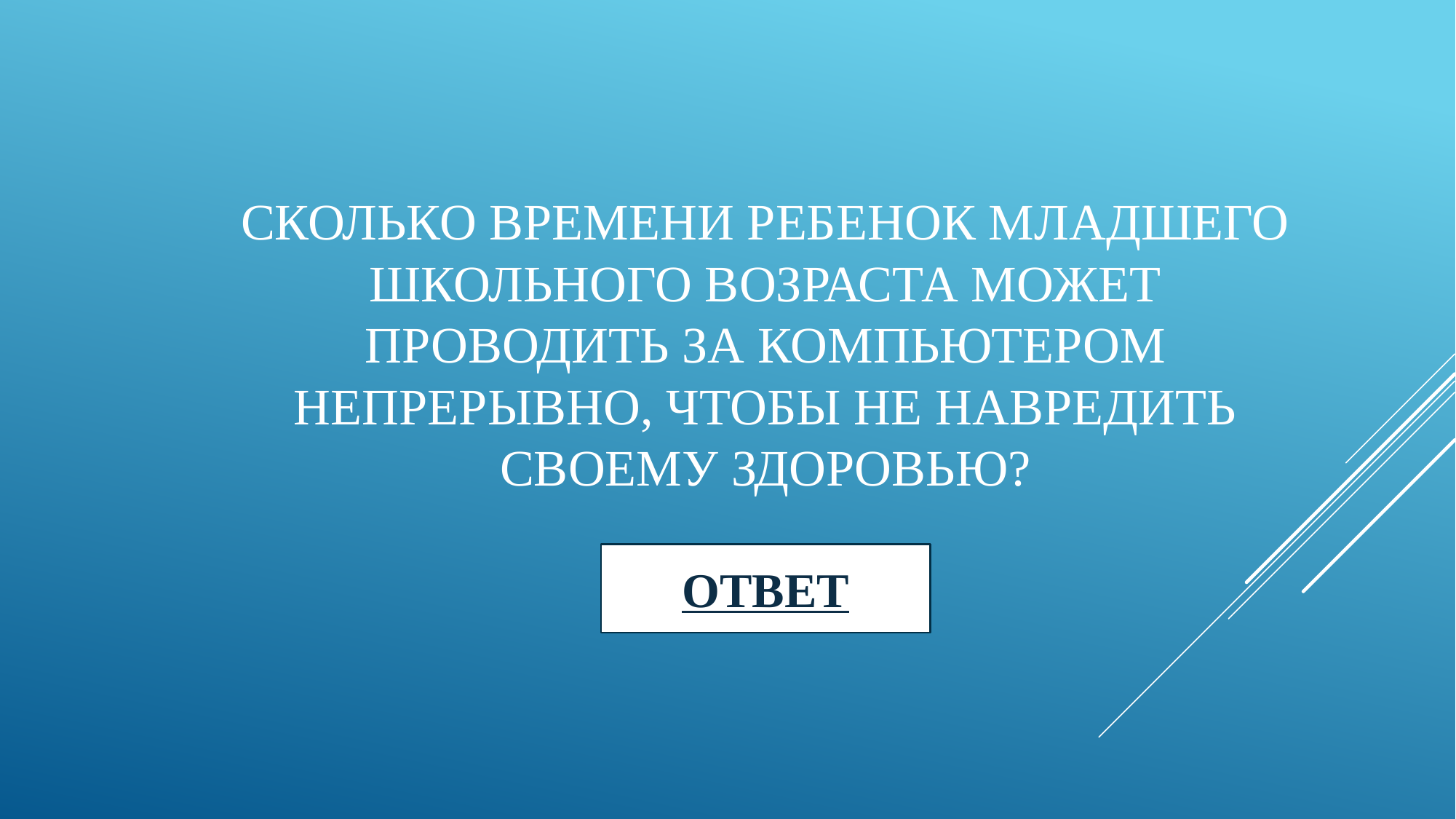

# Сколько времени ребенок младшего школьного возраста может проводить за компьютером непрерывно, чтобы не навредить своему здоровью?
ОТВЕТ